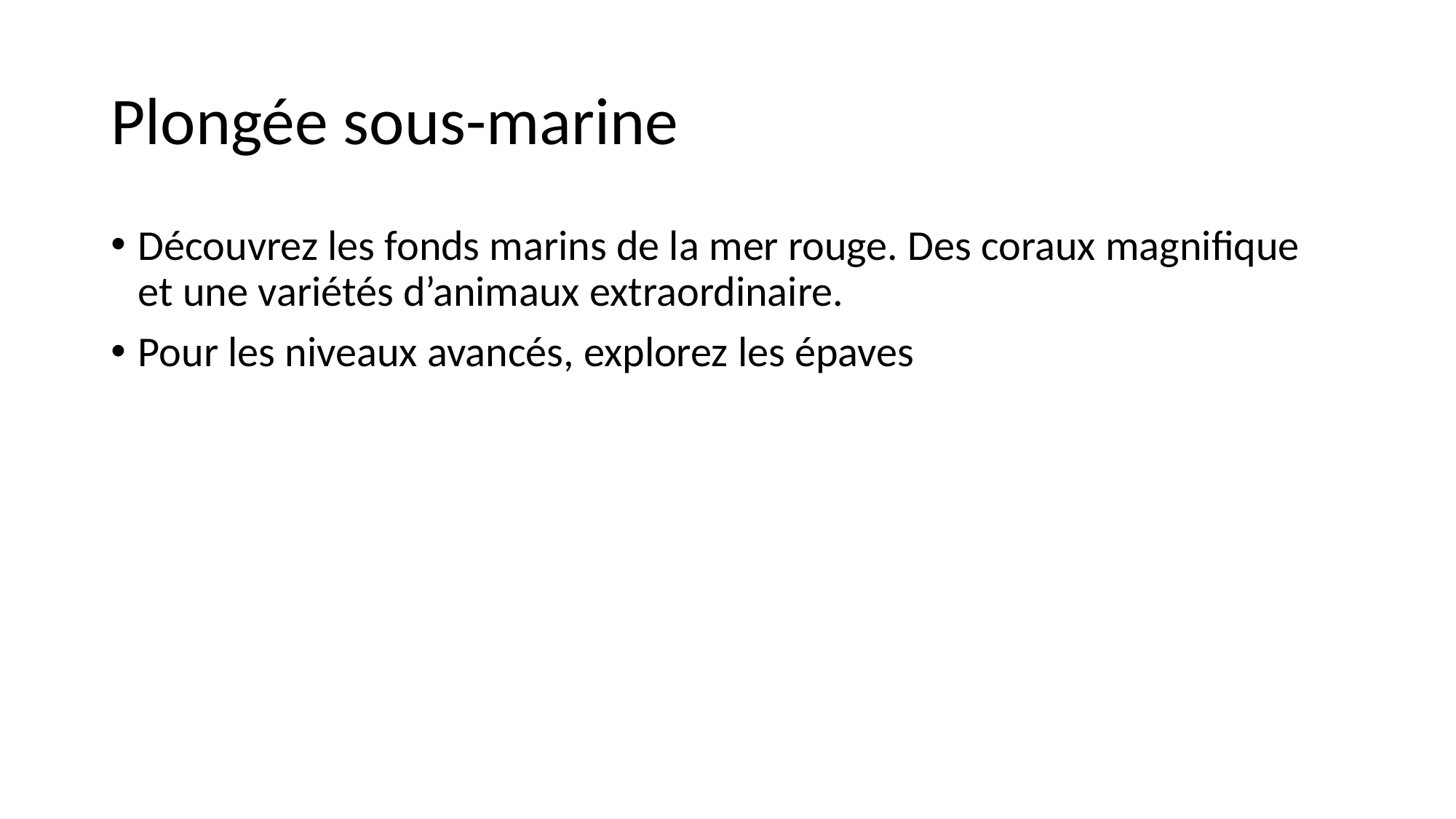

# Plongée sous-marine
Découvrez les fonds marins de la mer rouge. Des coraux magnifique et une variétés d’animaux extraordinaire.
Pour les niveaux avancés, explorez les épaves